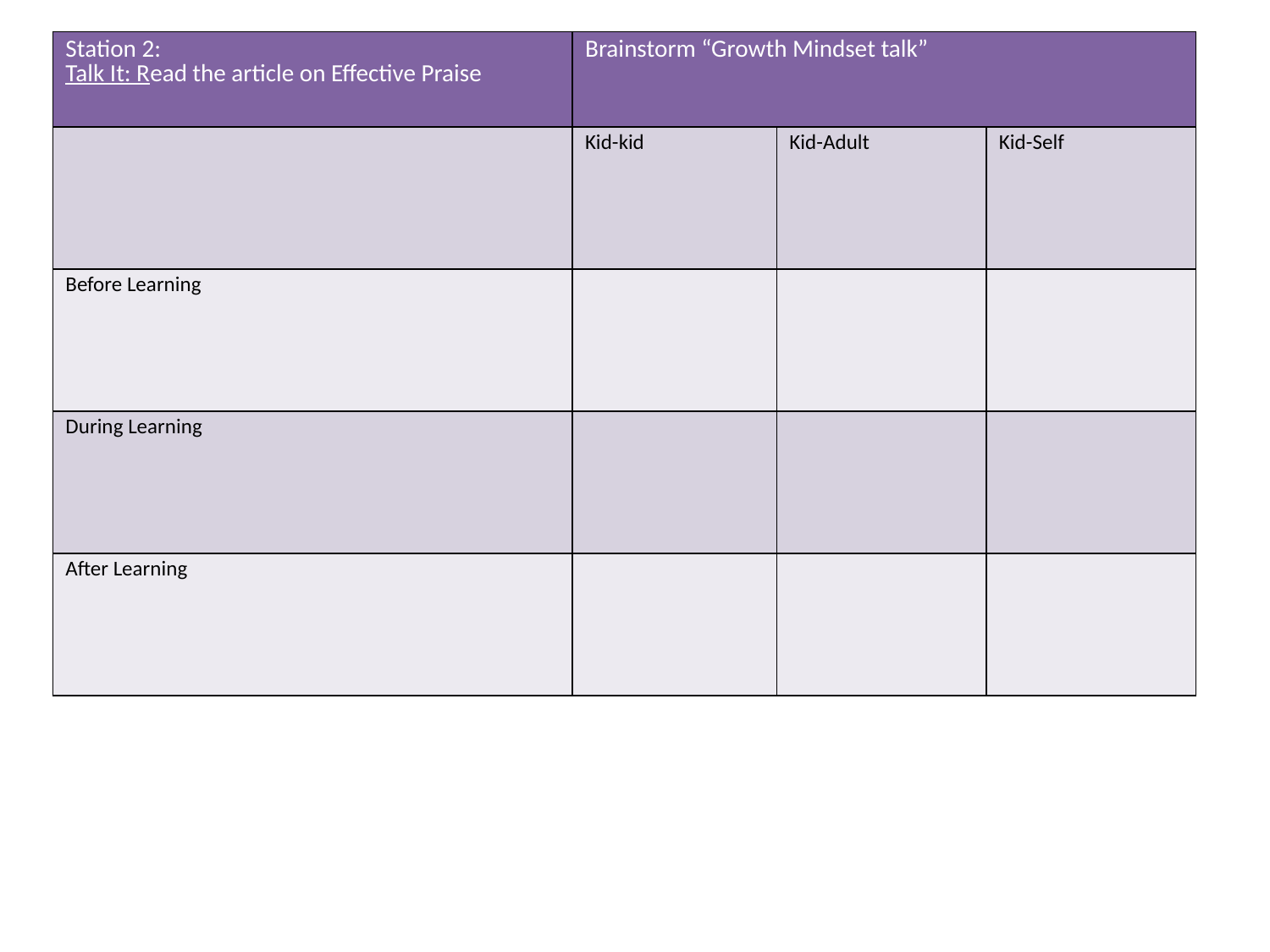

| Station 2: Talk It: Read the article on Effective Praise | Brainstorm “Growth Mindset talk” |  |  |
| --- | --- | --- | --- |
|  | Kid-kid | Kid-Adult | Kid-Self |
| Before Learning |  |  |  |
| During Learning |  |  |  |
| After Learning |  |  |  |